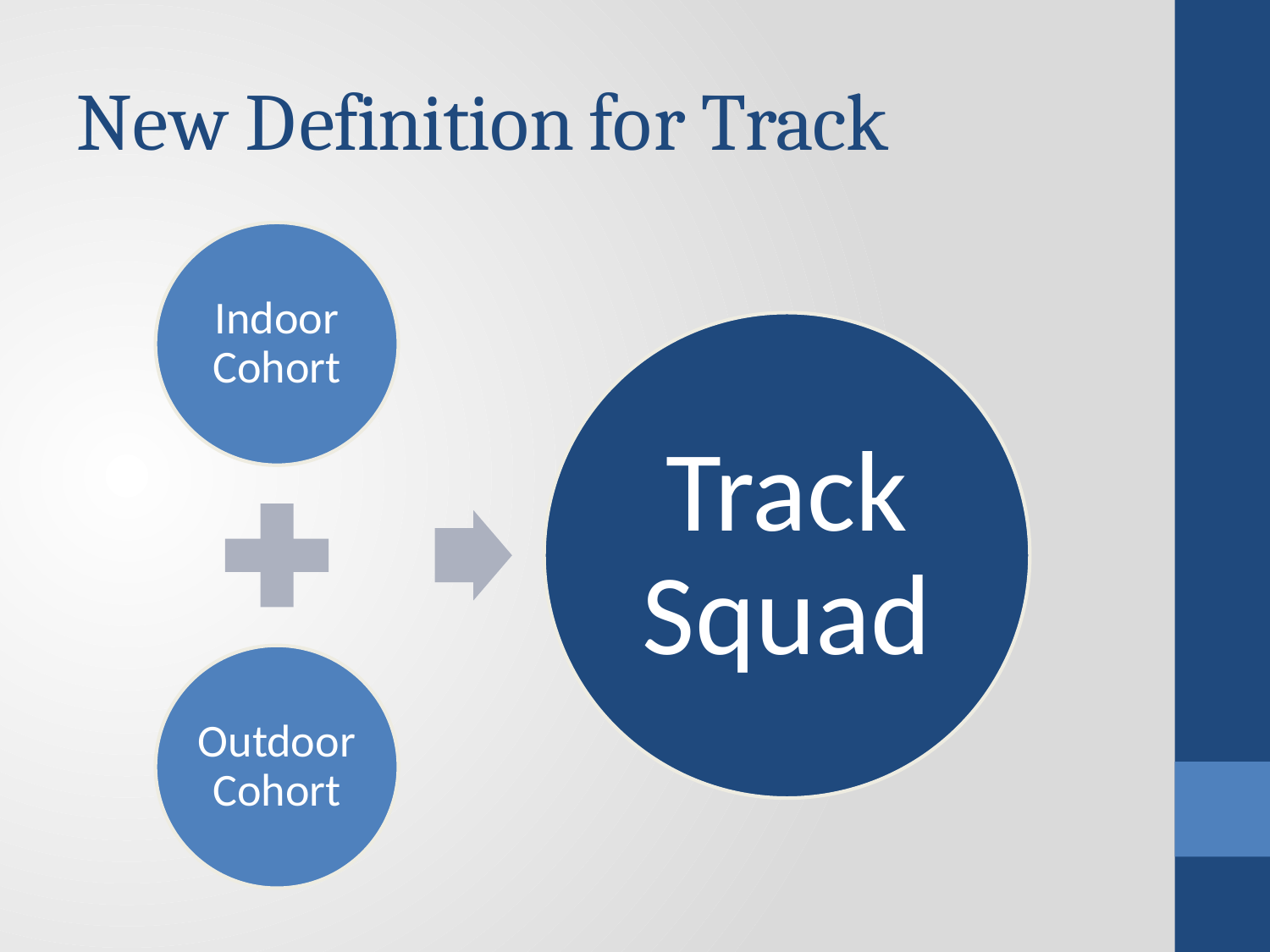

# New Definition for Track
Indoor Cohort

Outdoor Cohort

Track Squad